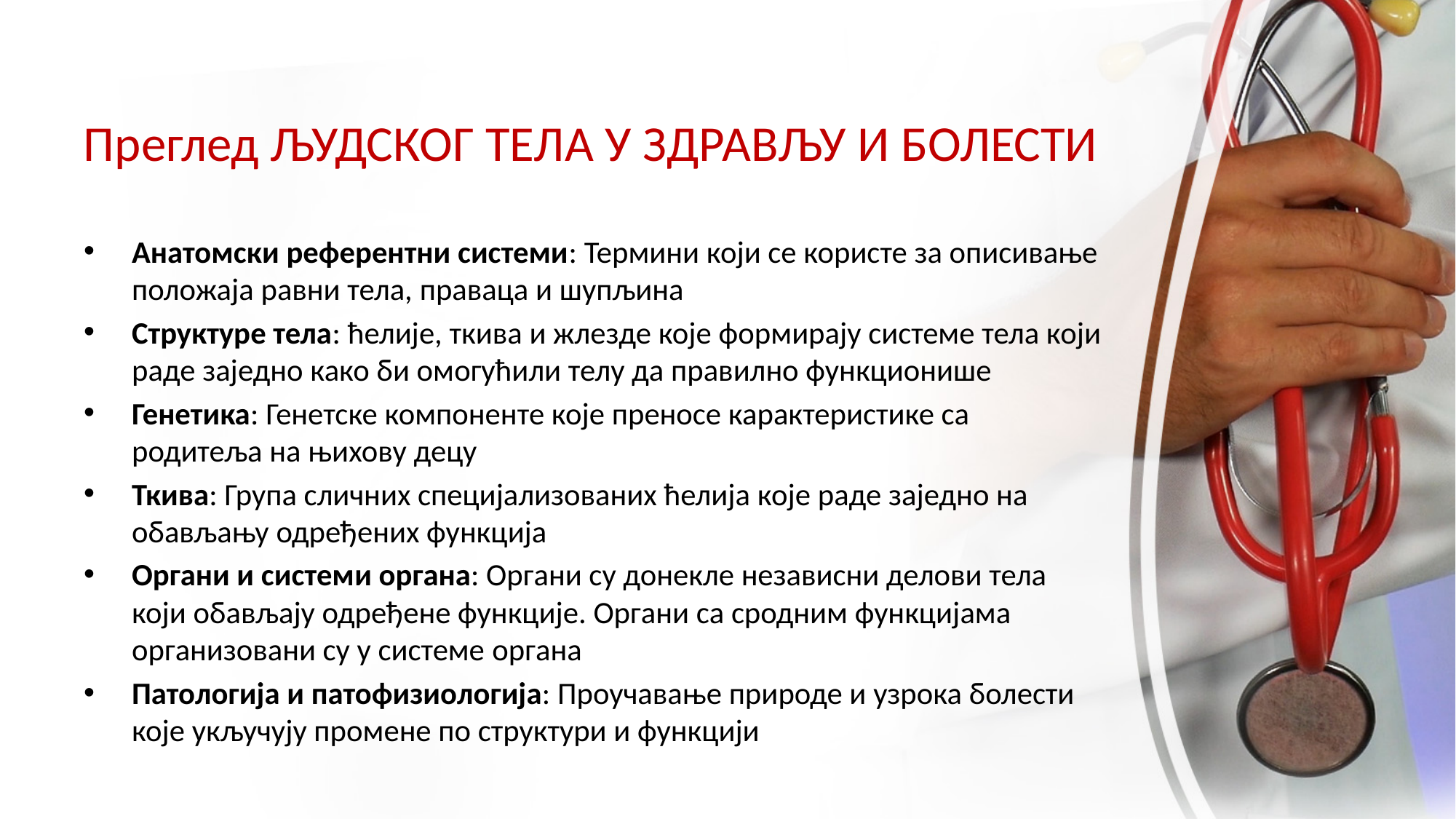

# Преглед ЉУДСКОГ ТЕЛА У ЗДРАВЉУ И БОЛЕСТИ
Анатомски референтни системи: Термини који се користе за описивање положаја равни тела, праваца и шупљина
Структуре тела: ћелије, ткива и жлезде које формирају системе тела који раде заједно како би омогућили телу да правилно функционише
Генетика: Генетске компоненте које преносе карактеристике са родитеља на њихову децу
Ткива: Група сличних специјализованих ћелија које раде заједно на обављању одређених функција
Органи и системи органа: Органи су донекле независни делови тела који обављају одређене функције. Органи са сродним функцијама организовани су у системе органа
Патологија и патофизиологија: Проучавање природе и узрока болести које укључују промене по структури и функцији